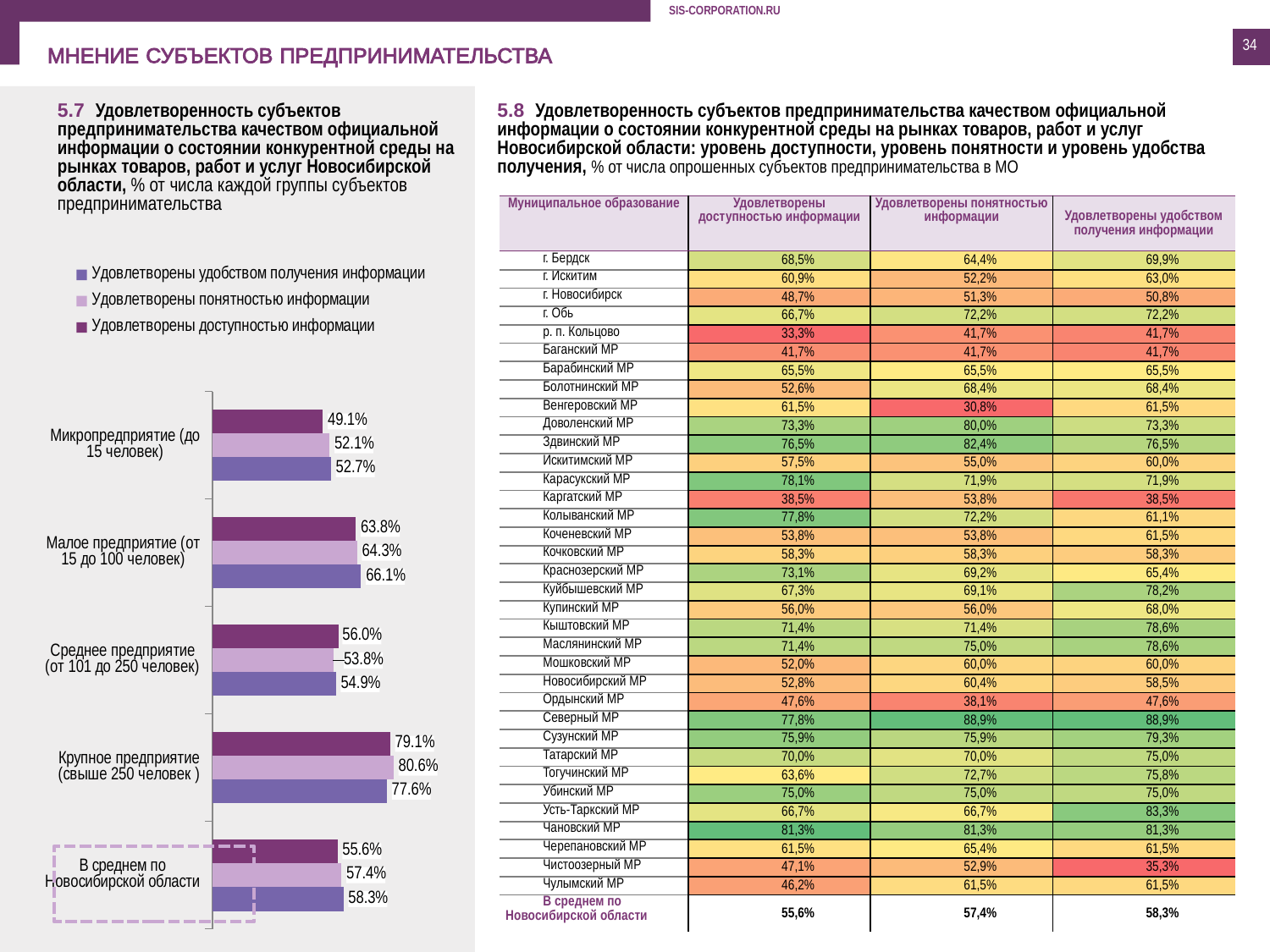

34
МНЕНИЕ СУБЪЕКТОВ ПРЕДПРИНИМАТЕЛЬСТВА
5.7  Удовлетворенность субъектов предпринимательства качеством официальной информации о состоянии конкурентной среды на рынках товаров, работ и услуг Новосибирской области, % от числа каждой группы субъектов предпринимательства
5.8  Удовлетворенность субъектов предпринимательства качеством официальной информации о состоянии конкурентной среды на рынках товаров, работ и услуг Новосибирской области: уровень доступности, уровень понятности и уровень удобства получения, % от числа опрошенных субъектов предпринимательства в МО
| Муниципальное образование | Удовлетворены доступностью информации | Удовлетворены понятностью информации | Удовлетворены удобством получения информации |
| --- | --- | --- | --- |
| г. Бердск | 68,5% | 64,4% | 69,9% |
| г. Искитим | 60,9% | 52,2% | 63,0% |
| г. Новосибирск | 48,7% | 51,3% | 50,8% |
| г. Обь | 66,7% | 72,2% | 72,2% |
| р. п. Кольцово | 33,3% | 41,7% | 41,7% |
| Баганский МР | 41,7% | 41,7% | 41,7% |
| Барабинский МР | 65,5% | 65,5% | 65,5% |
| Болотнинский МР | 52,6% | 68,4% | 68,4% |
| Венгеровский МР | 61,5% | 30,8% | 61,5% |
| Доволенский МР | 73,3% | 80,0% | 73,3% |
| Здвинский МР | 76,5% | 82,4% | 76,5% |
| Искитимский МР | 57,5% | 55,0% | 60,0% |
| Карасукский МР | 78,1% | 71,9% | 71,9% |
| Каргатский МР | 38,5% | 53,8% | 38,5% |
| Колыванский МР | 77,8% | 72,2% | 61,1% |
| Коченевский МР | 53,8% | 53,8% | 61,5% |
| Кочковский МР | 58,3% | 58,3% | 58,3% |
| Краснозерский МР | 73,1% | 69,2% | 65,4% |
| Куйбышевский МР | 67,3% | 69,1% | 78,2% |
| Купинский МР | 56,0% | 56,0% | 68,0% |
| Кыштовский МР | 71,4% | 71,4% | 78,6% |
| Маслянинский МР | 71,4% | 75,0% | 78,6% |
| Мошковский МР | 52,0% | 60,0% | 60,0% |
| Новосибирский МР | 52,8% | 60,4% | 58,5% |
| Ордынский МР | 47,6% | 38,1% | 47,6% |
| Северный МР | 77,8% | 88,9% | 88,9% |
| Сузунский МР | 75,9% | 75,9% | 79,3% |
| Татарский МР | 70,0% | 70,0% | 75,0% |
| Тогучинский МР | 63,6% | 72,7% | 75,8% |
| Убинский МР | 75,0% | 75,0% | 75,0% |
| Усть-Таркский МР | 66,7% | 66,7% | 83,3% |
| Чановский МР | 81,3% | 81,3% | 81,3% |
| Черепановский МР | 61,5% | 65,4% | 61,5% |
| Чистоозерный МР | 47,1% | 52,9% | 35,3% |
| Чулымский МР | 46,2% | 61,5% | 61,5% |
| В среднем по Новосибирской области | 55,6% | 57,4% | 58,3% |

### Chart

| Category | Удовлетворены доступностью информации | Удовлетворены понятностью информации | Удовлетворены удобством получения информации |
|---|---|---|---|
| Микропредприятие (до 15 человек) | 0.4910000000000004 | 0.521 | 0.527 |
| Малое предприятие (от 15 до 100 человек) | 0.6380000000000019 | 0.6430000000000019 | 0.6610000000000021 |
| Среднее предприятие (от 101 до 250 человек) | 0.56 | 0.538 | 0.549 |
| Крупное предприятие (свыше 250 человек ) | 0.791 | 0.806 | 0.7760000000000021 |
| В среднем по Новосибирской области | 0.556 | 0.574 | 0.583 |